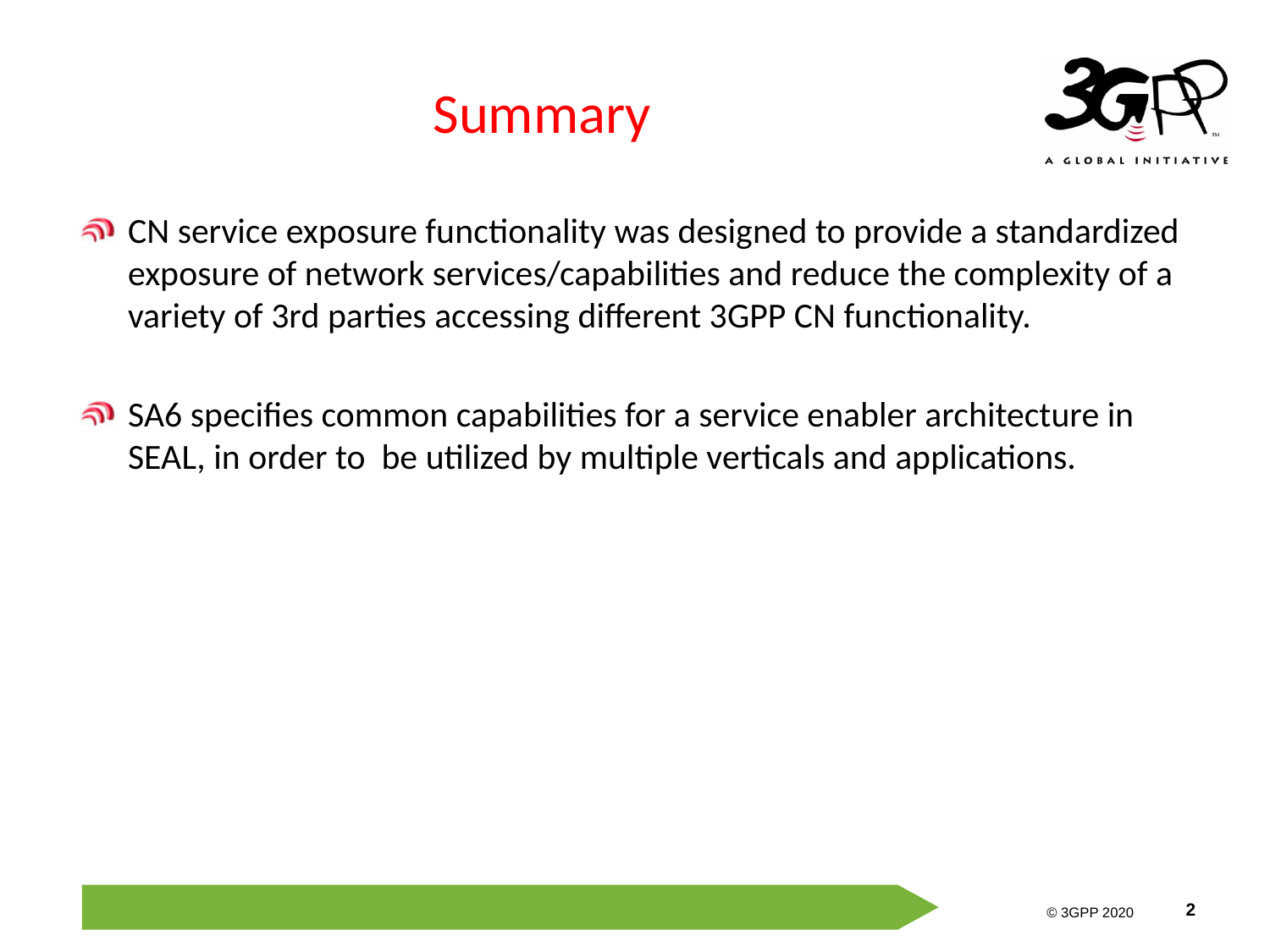

# Summary
CN service exposure functionality was designed to provide a standardized exposure of network services/capabilities and reduce the complexity of a variety of 3rd parties accessing different 3GPP CN functionality.

SA6 specifies common capabilities for a service enabler architecture in SEAL, in order to  be utilized by multiple verticals and applications.